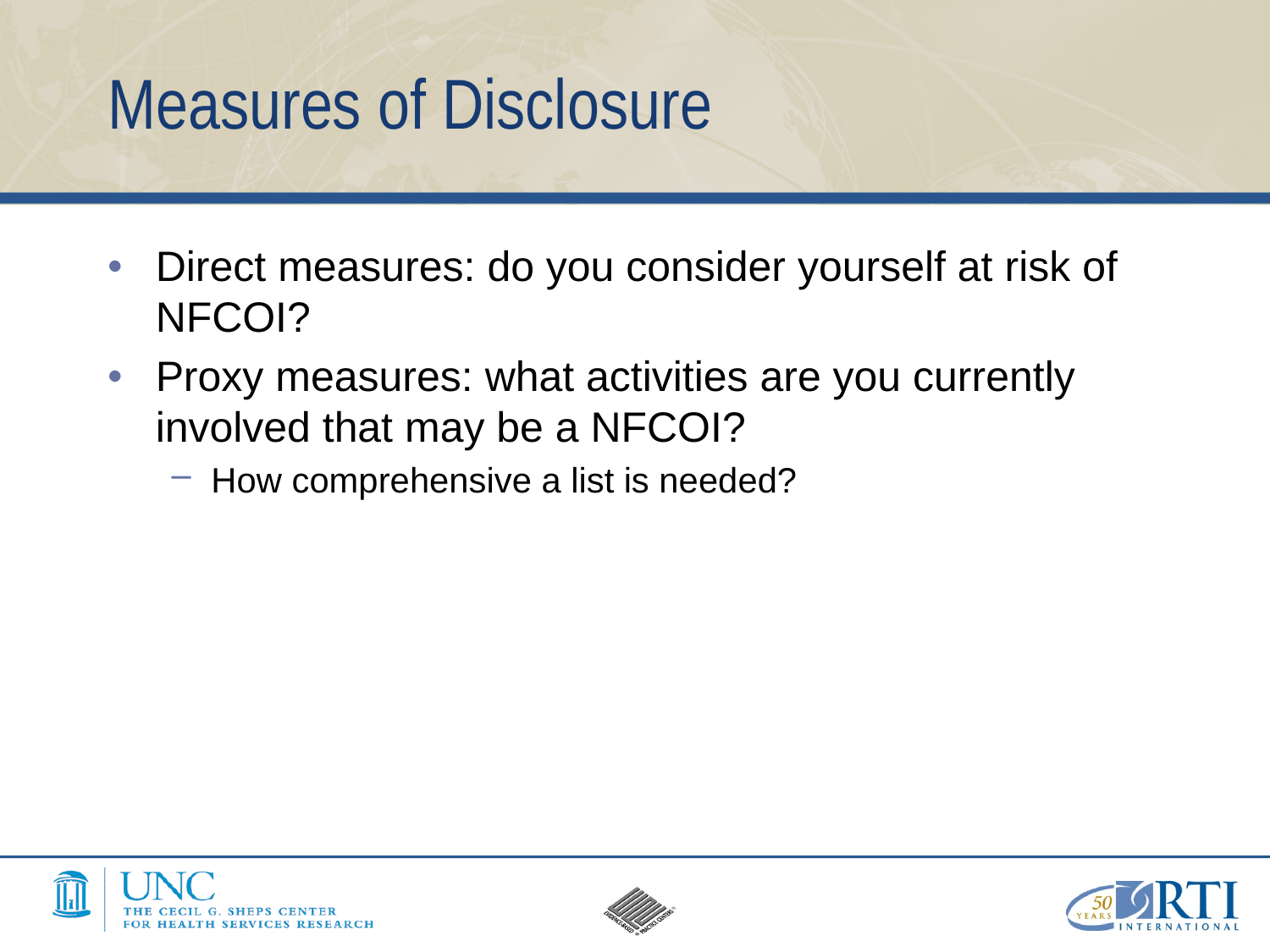

# Measures of Disclosure
Direct measures: do you consider yourself at risk of NFCOI?
Proxy measures: what activities are you currently involved that may be a NFCOI?
How comprehensive a list is needed?